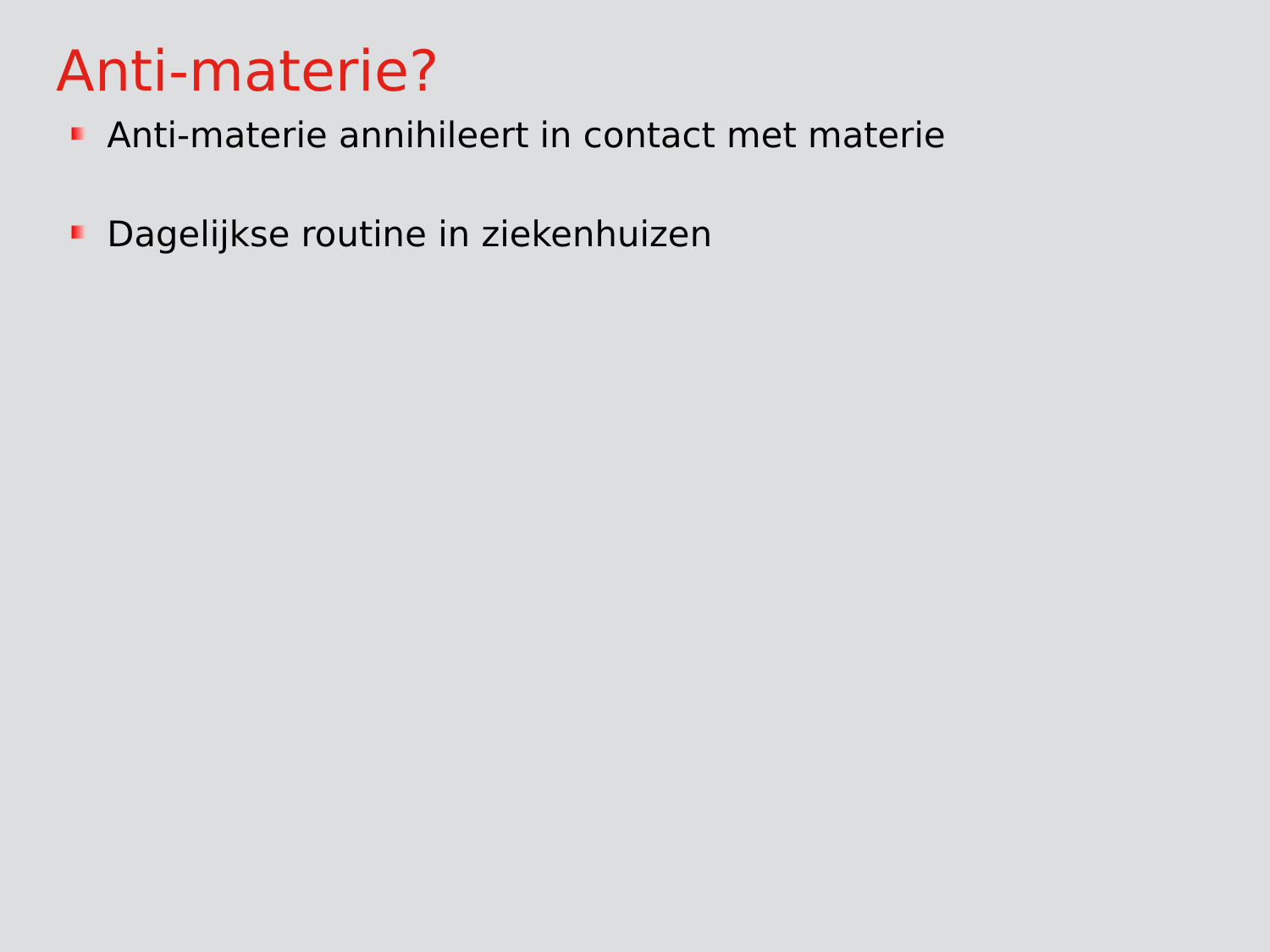

Anti-materie?
Anti-materie annihileert in contact met materie

Dagelijkse routine in ziekenhuizen